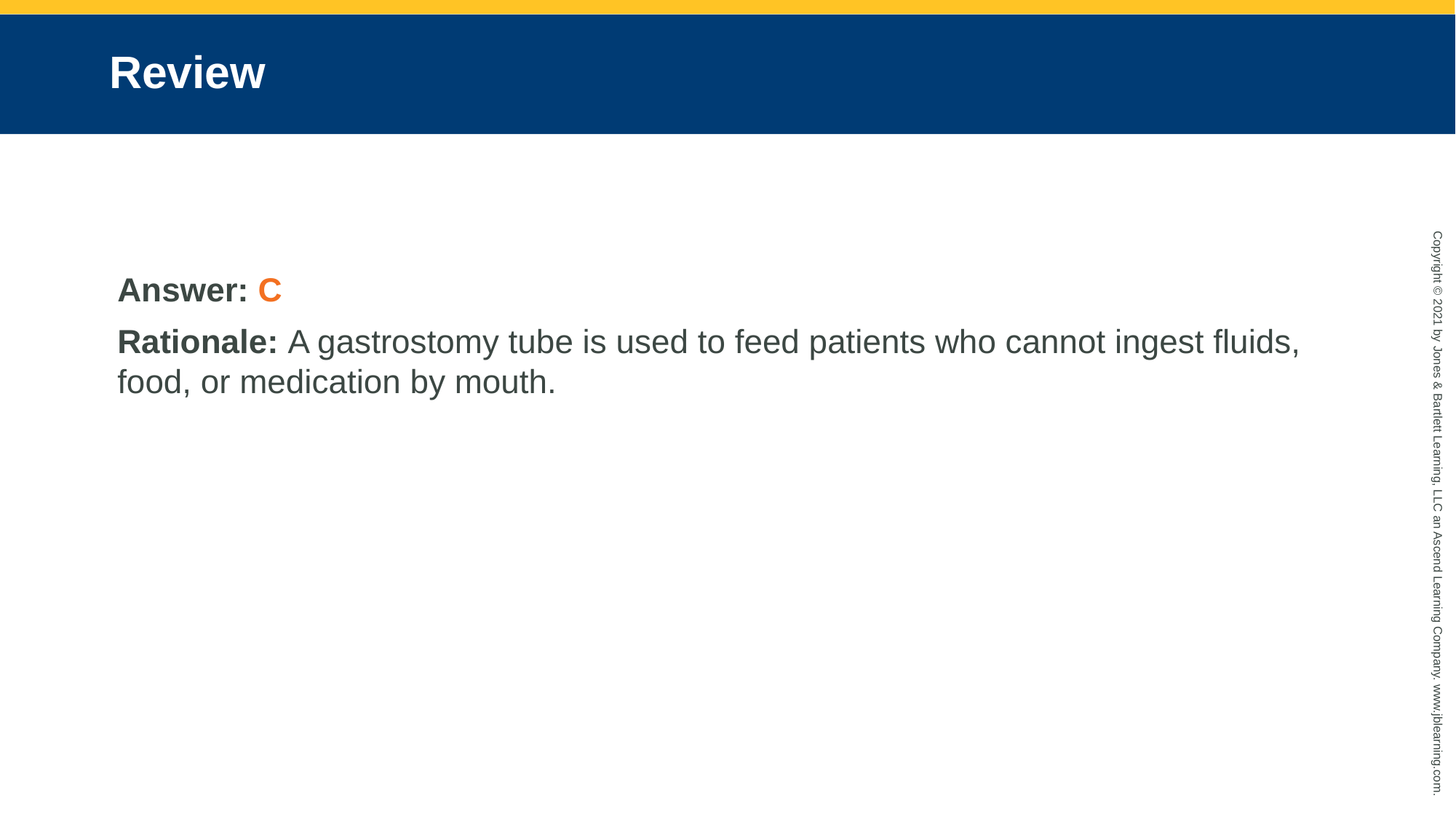

# Review
Answer: C
Rationale: A gastrostomy tube is used to feed patients who cannot ingest fluids, food, or medication by mouth.